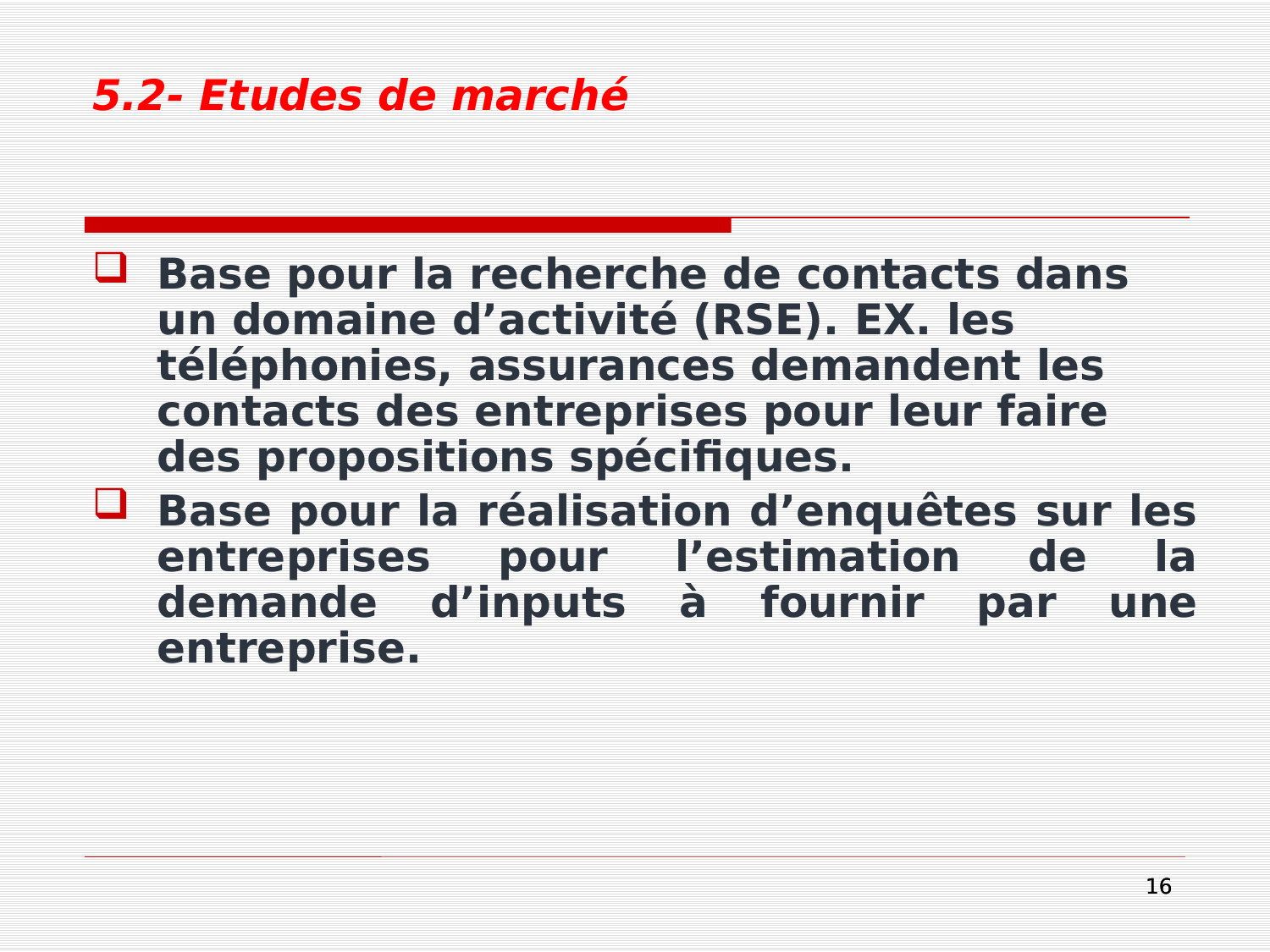

# 5.2- Etudes de marché
Base pour la recherche de contacts dans un domaine d’activité (RSE). EX. les téléphonies, assurances demandent les contacts des entreprises pour leur faire des propositions spécifiques.
Base pour la réalisation d’enquêtes sur les entreprises pour l’estimation de la demande d’inputs à fournir par une entreprise.
16
16